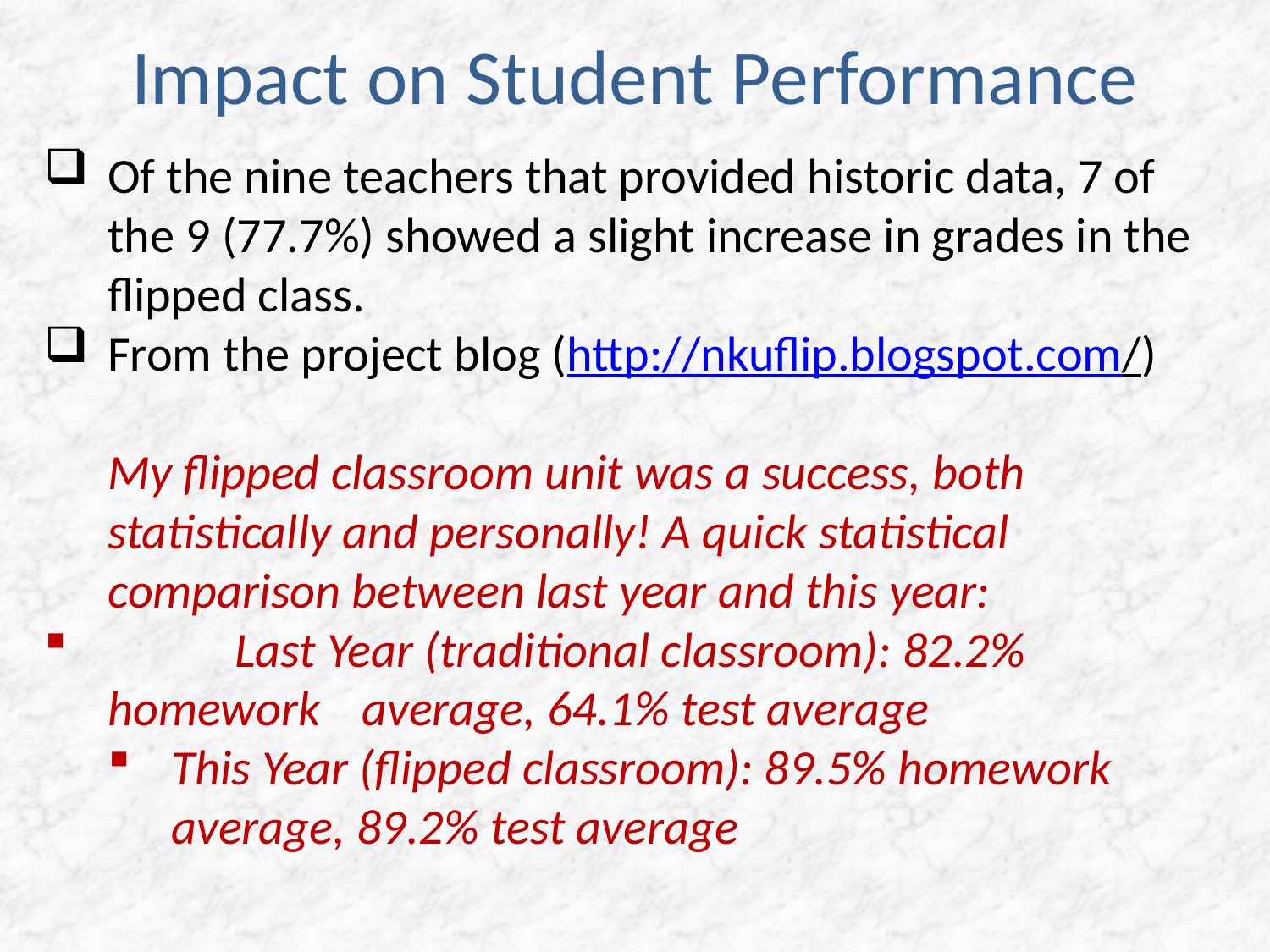

Impact on Student Performance
Of the nine teachers that provided historic data, 7 of the 9 (77.7%) showed a slight increase in grades in the flipped class.
From the project blog (http://nkuflip.blogspot.com/)

My flipped classroom unit was a success, both statistically and personally! A quick statistical comparison between last year and this year:
	Last Year (traditional classroom): 82.2% homework 	average, 64.1% test average
This Year (flipped classroom): 89.5% homework average, 89.2% test average